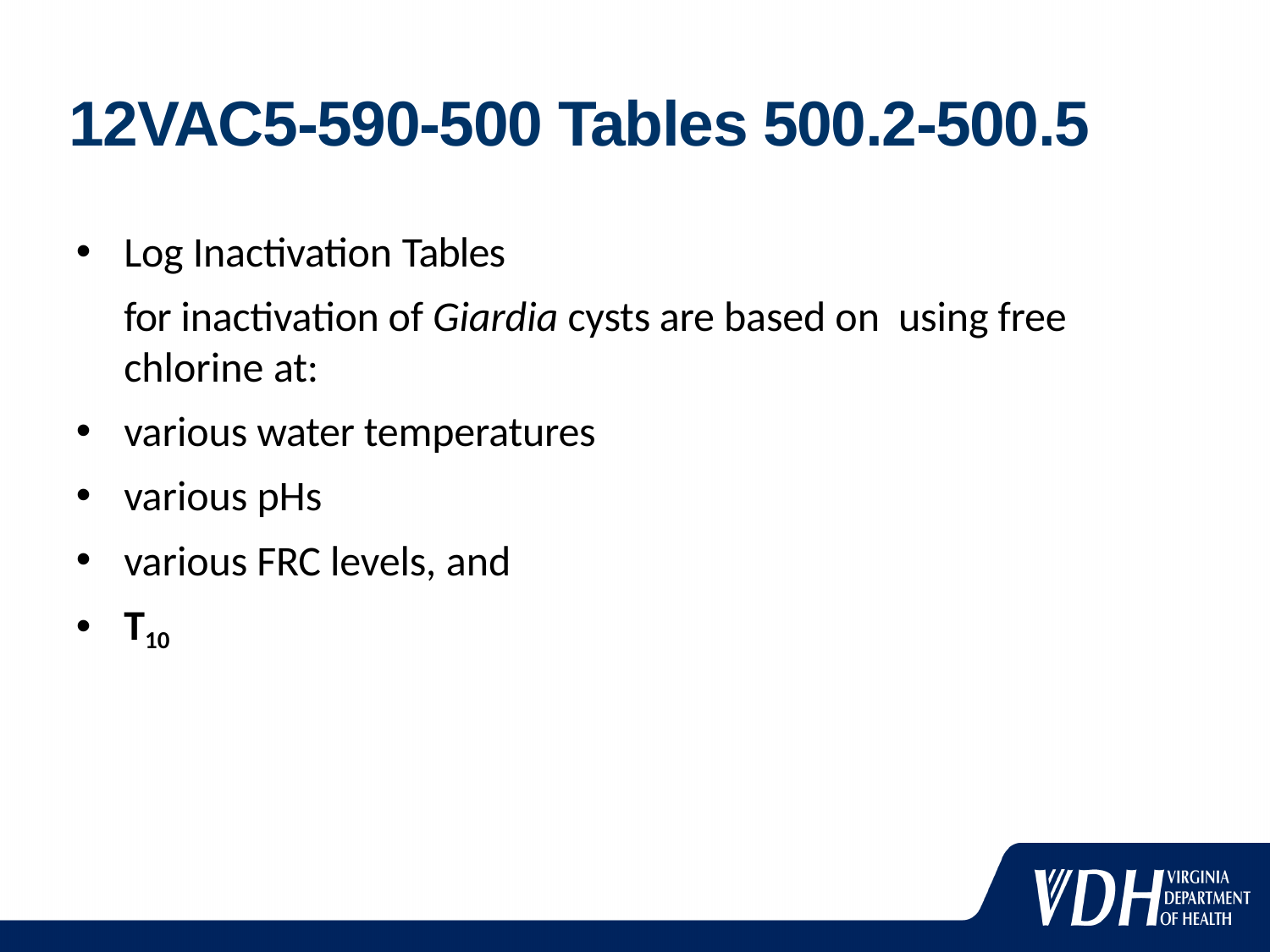

# 12VAC5-590-500 Tables 500.2-500.5
Log Inactivation Tables
for inactivation of Giardia cysts are based on  using free chlorine at:
various water temperatures
various pHs
various FRC levels, and
T10